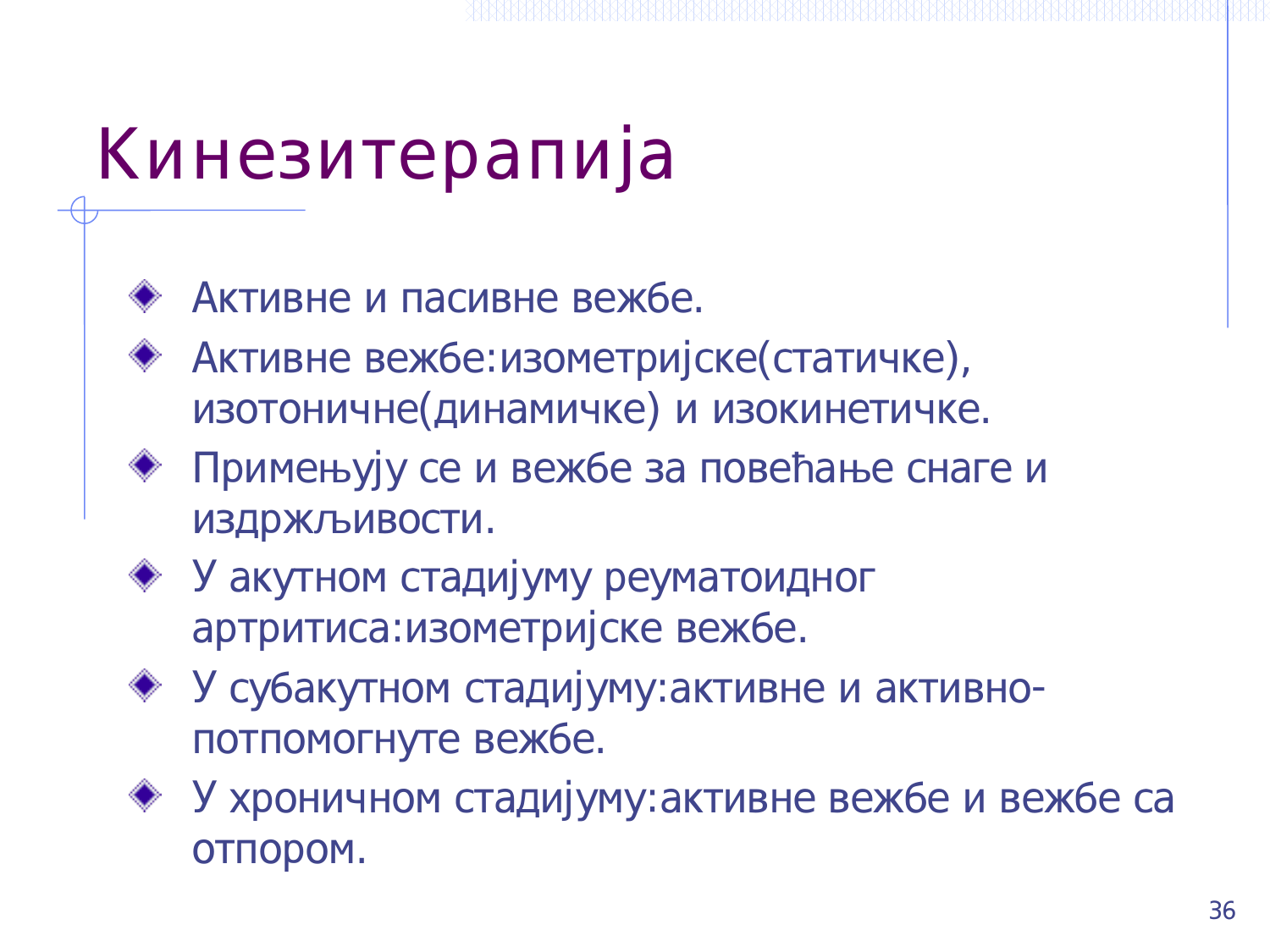

# Кинезитерапија
Активне и пасивне вежбе.
Активне вежбе:изометријске(статичке), изотоничне(динамичке) и изокинетичке.
Примењују се и вежбе за повећање снаге и издржљивости.
У акутном стадијуму реуматоидног артритиса:изометријске вежбе.
У субакутном стадијуму:активне и активно-потпомогнуте вежбе.
У хроничном стадијуму:активне вежбе и вежбе са отпором.
36